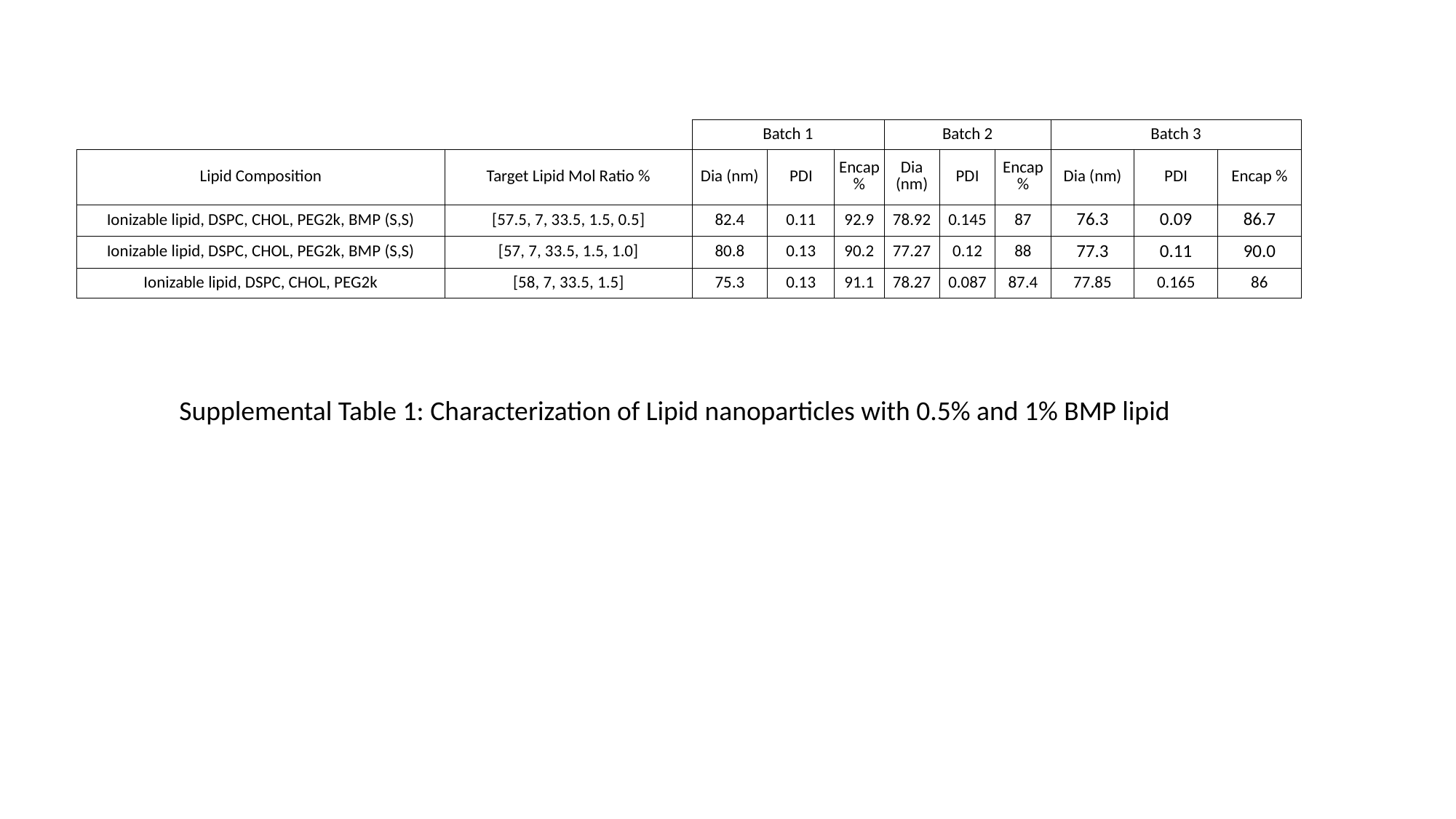

|  |  | Batch 1 |  |  | Batch 2 |  |  | Batch 3 |  |  |
| --- | --- | --- | --- | --- | --- | --- | --- | --- | --- | --- |
| Lipid Composition | Target Lipid Mol Ratio % | Dia (nm) | PDI | Encap % | Dia (nm) | PDI | Encap % | Dia (nm) | PDI | Encap % |
| Ionizable lipid, DSPC, CHOL, PEG2k, BMP (S,S) | [57.5, 7, 33.5, 1.5, 0.5] | 82.4 | 0.11 | 92.9 | 78.92 | 0.145 | 87 | 76.3 | 0.09 | 86.7 |
| Ionizable lipid, DSPC, CHOL, PEG2k, BMP (S,S) | [57, 7, 33.5, 1.5, 1.0] | 80.8 | 0.13 | 90.2 | 77.27 | 0.12 | 88 | 77.3 | 0.11 | 90.0 |
| Ionizable lipid, DSPC, CHOL, PEG2k | [58, 7, 33.5, 1.5] | 75.3 | 0.13 | 91.1 | 78.27 | 0.087 | 87.4 | 77.85 | 0.165 | 86 |
Supplemental Table 1: Characterization of Lipid nanoparticles with 0.5% and 1% BMP lipid